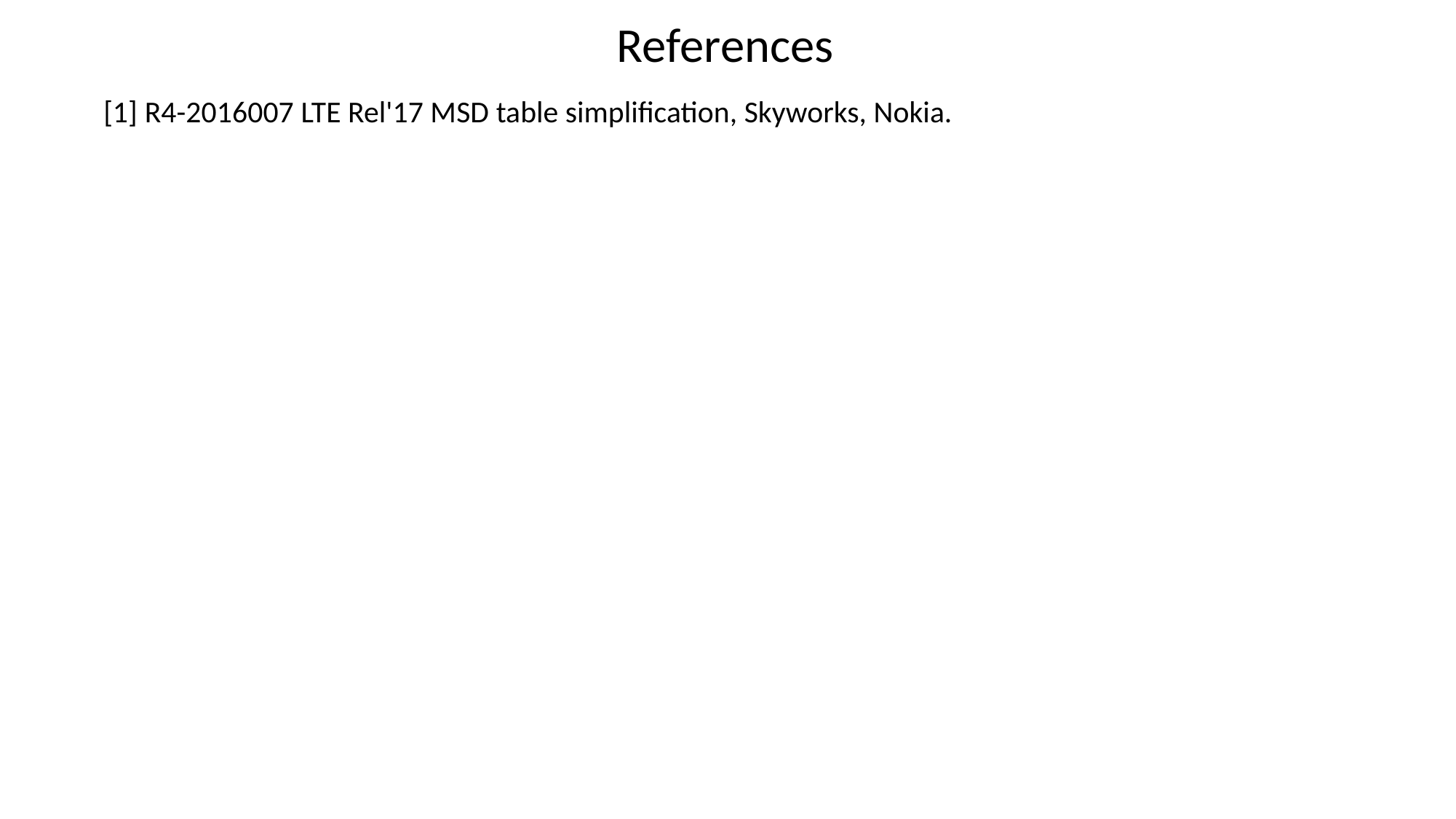

# References
[1] R4-2016007 LTE Rel'17 MSD table simplification, Skyworks, Nokia.